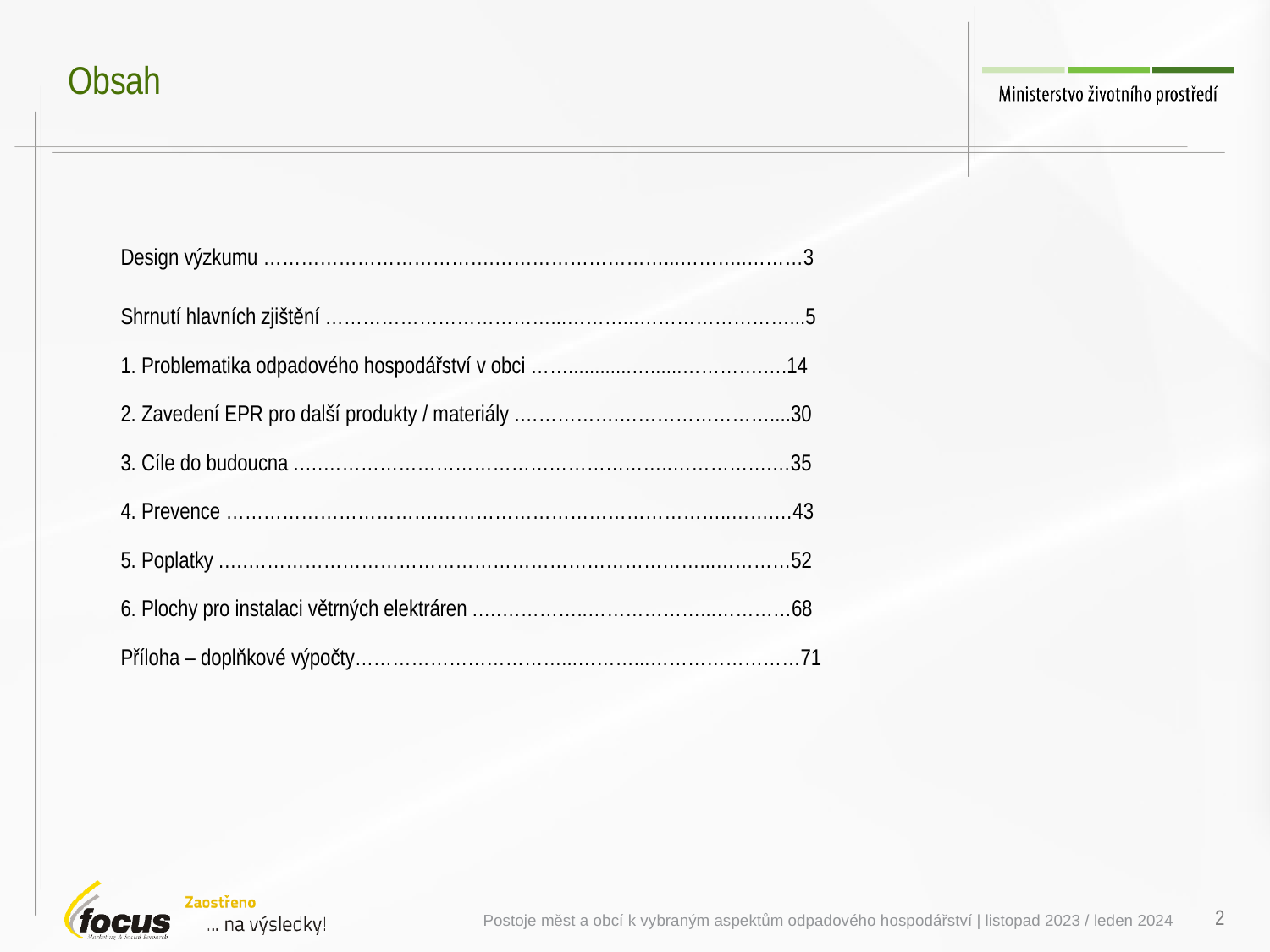

# Obsah
Design výzkumu ……………………………….………………………...………..………3
Shrnutí hlavních zjištění ………………………………...………...……………………...5
1. Problematika odpadového hospodářství v obci ……............…......………….….14
2. Zavedení EPR pro další produkty / materiály .…………….……………………....30
3. Cíle do budoucna .….………………………………………………..…………….…35
4. Prevence …………………………….………………………………………..…….…43
5. Poplatky .….………………………………………………………………...…………52
6. Plochy pro instalaci větrných elektráren .….…………..………………...…………68
Příloha – doplňkové výpočty……………………………...………...……………………71